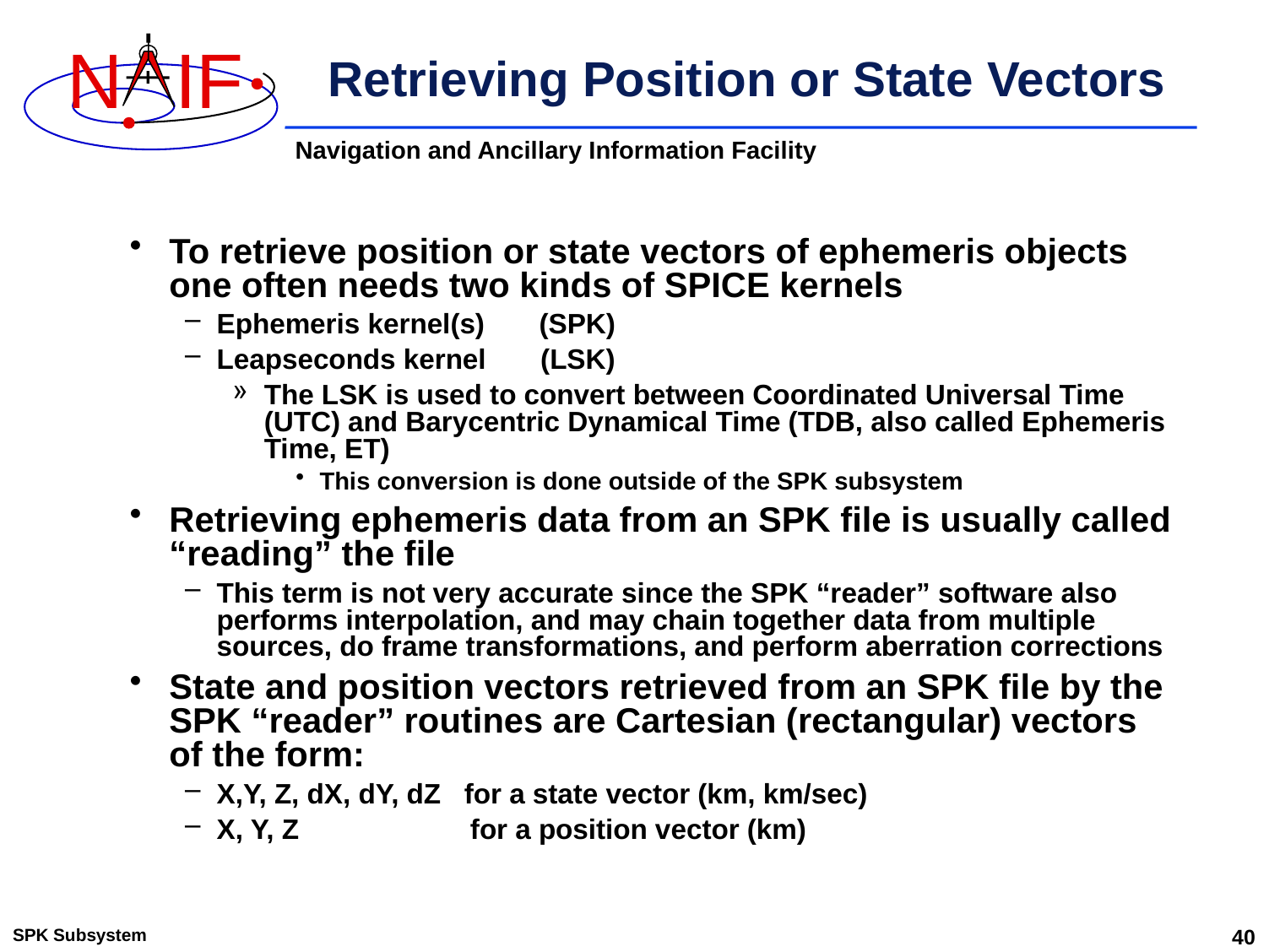

# Retrieving Position or State Vectors

To retrieve position or state vectors of ephemeris objects one often needs two kinds of SPICE kernels
Ephemeris kernel(s)       (SPK)
Leapseconds kernel       (LSK)
The LSK is used to convert between Coordinated Universal Time (UTC) and Barycentric Dynamical Time (TDB, also called Ephemeris Time, ET)
This conversion is done outside of the SPK subsystem
Retrieving ephemeris data from an SPK file is usually called “reading” the file
This term is not very accurate since the SPK “reader” software also performs interpolation, and may chain together data from multiple sources, do frame transformations, and perform aberration corrections
State and position vectors retrieved from an SPK file by the SPK “reader” routines are Cartesian (rectangular) vectors of the form:
X,Y, Z, dX, dY, dZ   for a state vector (km, km/sec)
X, Y, Z                      for a position vector (km)
SPK Subsystem
40